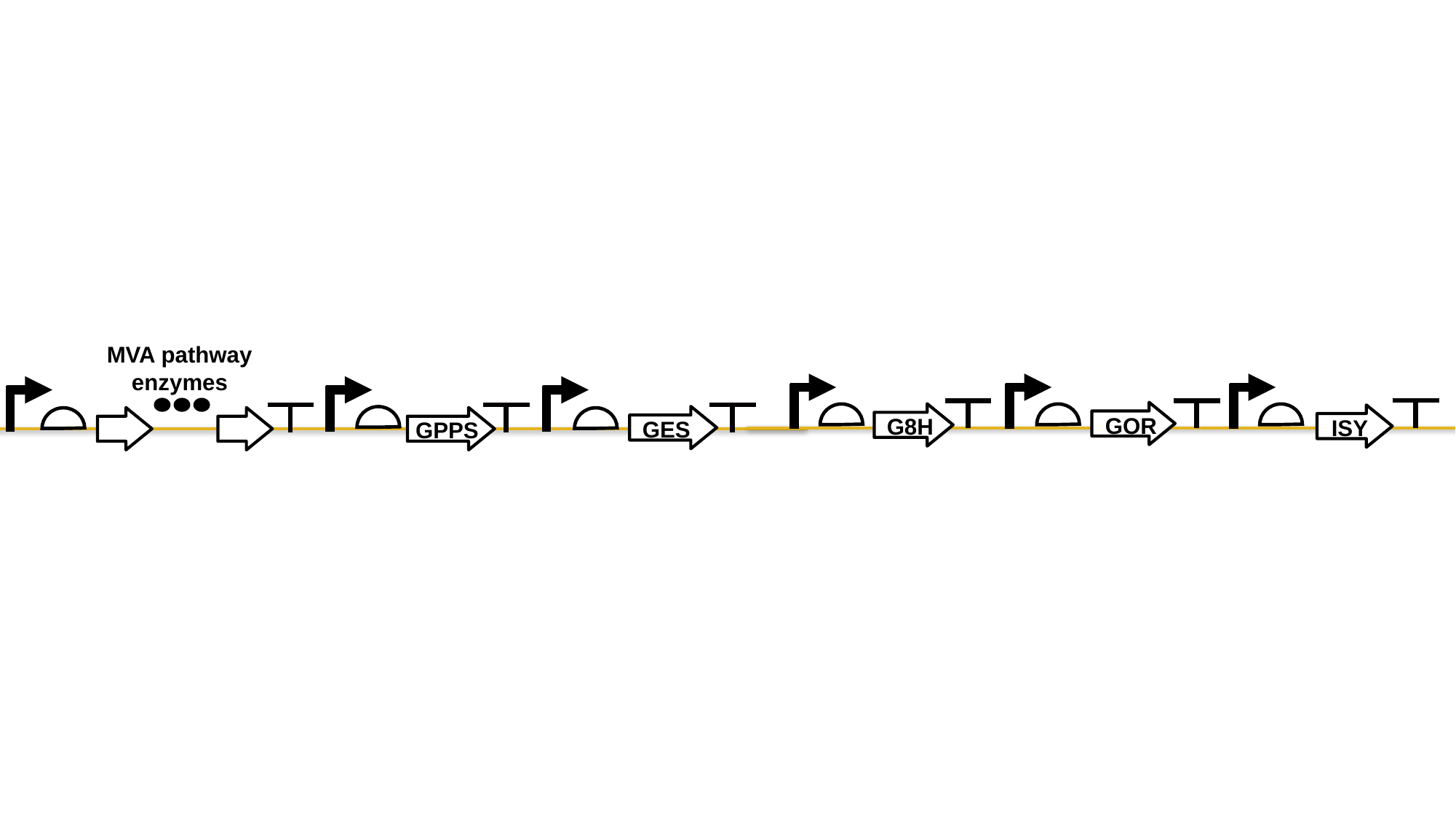

MVA pathway
enzymes

GES
GPPS

GOR
G8H
ISY